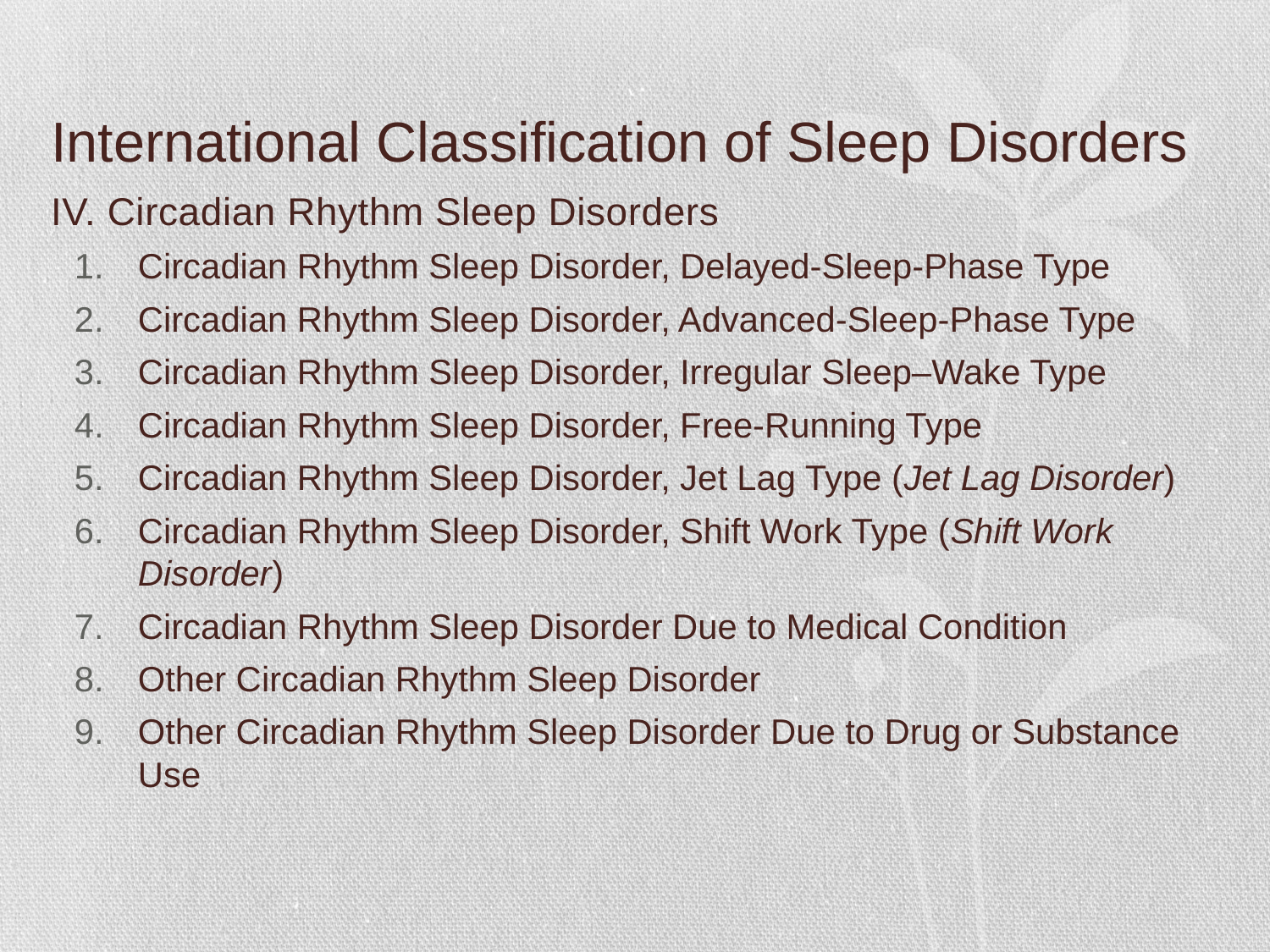

# International Classification of Sleep Disorders
IV. Circadian Rhythm Sleep Disorders
Circadian Rhythm Sleep Disorder, Delayed-Sleep-Phase Type
Circadian Rhythm Sleep Disorder, Advanced-Sleep-Phase Type
Circadian Rhythm Sleep Disorder, Irregular Sleep–Wake Type
Circadian Rhythm Sleep Disorder, Free-Running Type
Circadian Rhythm Sleep Disorder, Jet Lag Type (Jet Lag Disorder)
Circadian Rhythm Sleep Disorder, Shift Work Type (Shift Work Disorder)
Circadian Rhythm Sleep Disorder Due to Medical Condition
Other Circadian Rhythm Sleep Disorder
Other Circadian Rhythm Sleep Disorder Due to Drug or Substance Use